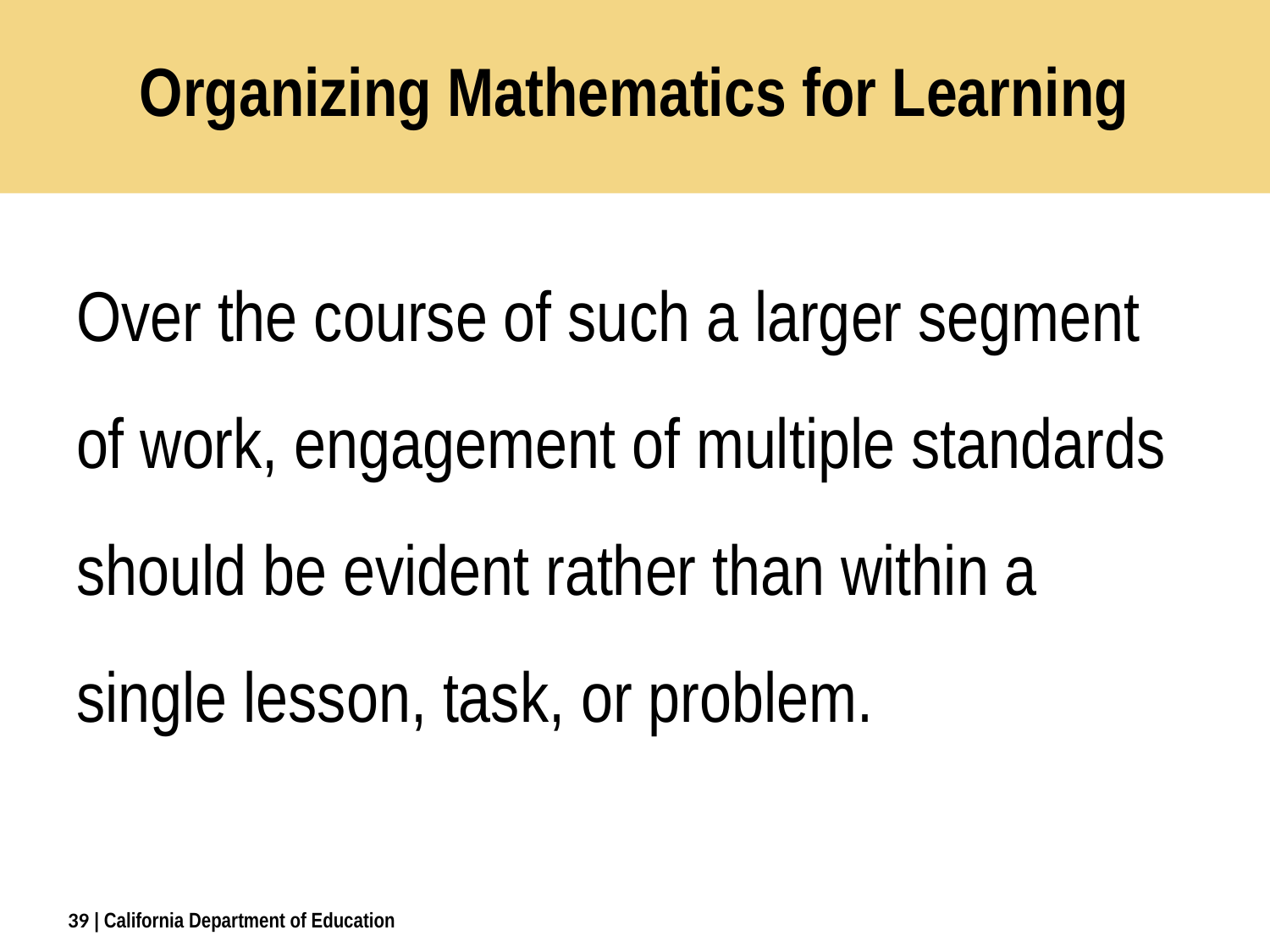

# Organizing Mathematics for Learning
Over the course of such a larger segment of work, engagement of multiple standards should be evident rather than within a single lesson, task, or problem.

39
| California Department of Education